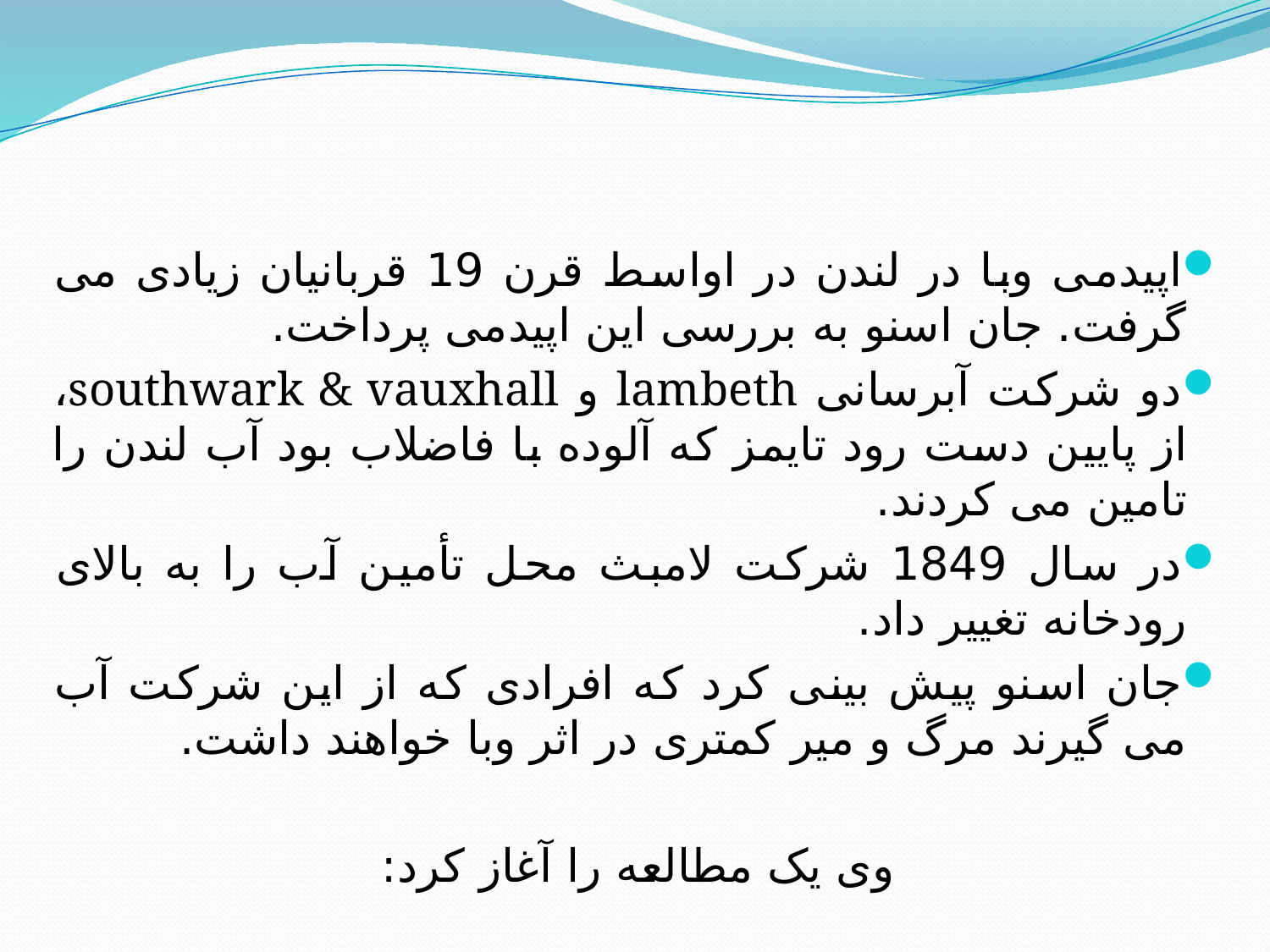

اپیدمی وبا در لندن در اواسط قرن 19 قربانیان زیادی می گرفت. جان اسنو به بررسی این اپیدمی پرداخت.
دو شرکت آبرسانی lambeth و southwark & vauxhall، از پایین دست رود تایمز که آلوده با فاضلاب بود آب لندن را تامین می کردند.
در سال 1849 شرکت لامبث محل تأمین آب را به بالای رودخانه تغییر داد.
جان اسنو پیش بینی کرد که افرادی که از این شرکت آب می گیرند مرگ و میر کمتری در اثر وبا خواهند داشت.

وی یک مطالعه را آغاز کرد: